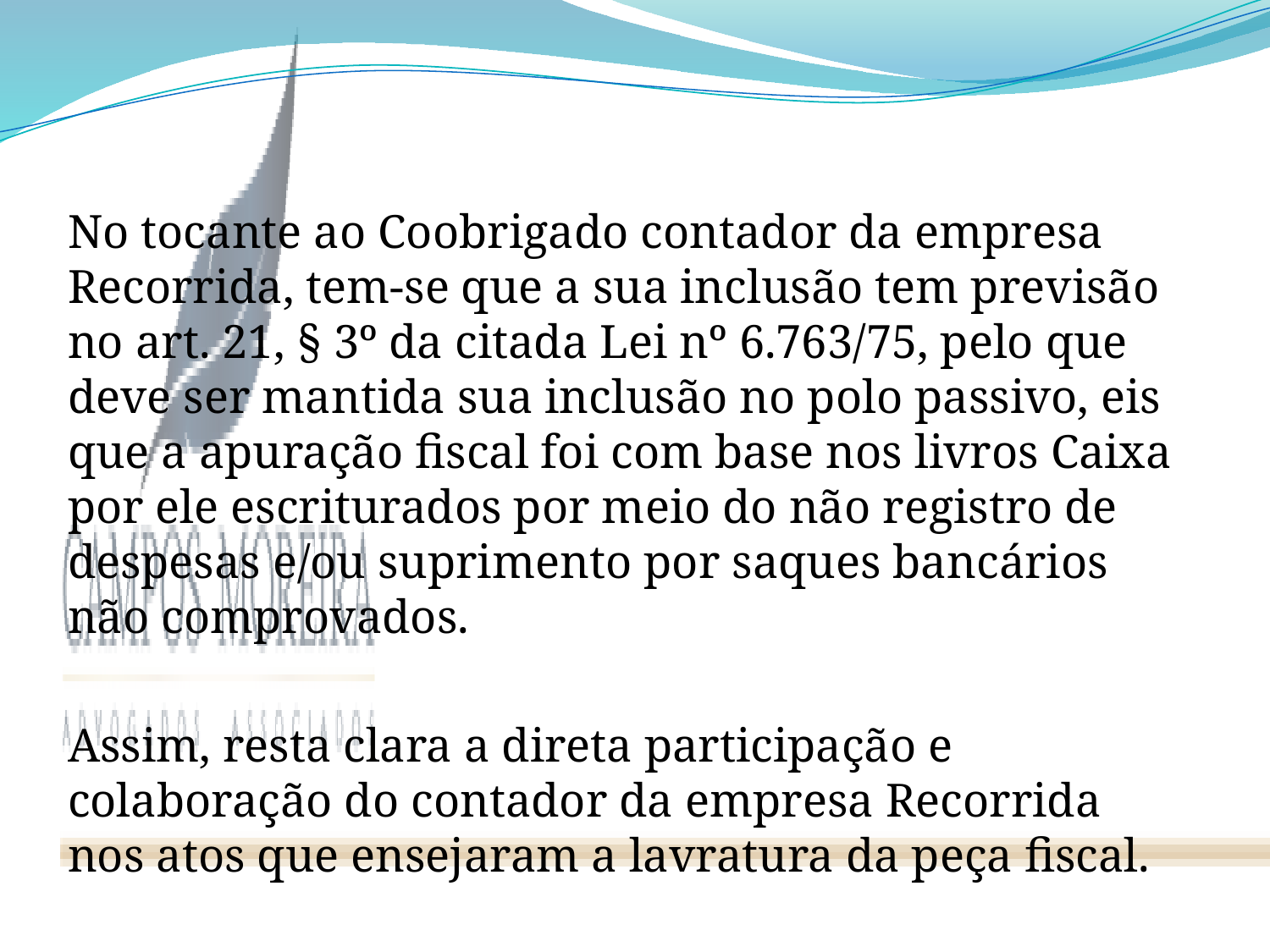

#
No tocante ao Coobrigado contador da empresa Recorrida, tem-se que a sua inclusão tem previsão no art. 21, § 3º da citada Lei nº 6.763/75, pelo que deve ser mantida sua inclusão no polo passivo, eis que a apuração fiscal foi com base nos livros Caixa por ele escriturados por meio do não registro de despesas e/ou suprimento por saques bancários não comprovados.

Assim, resta clara a direta participação e colaboração do contador da empresa Recorrida nos atos que ensejaram a lavratura da peça fiscal.